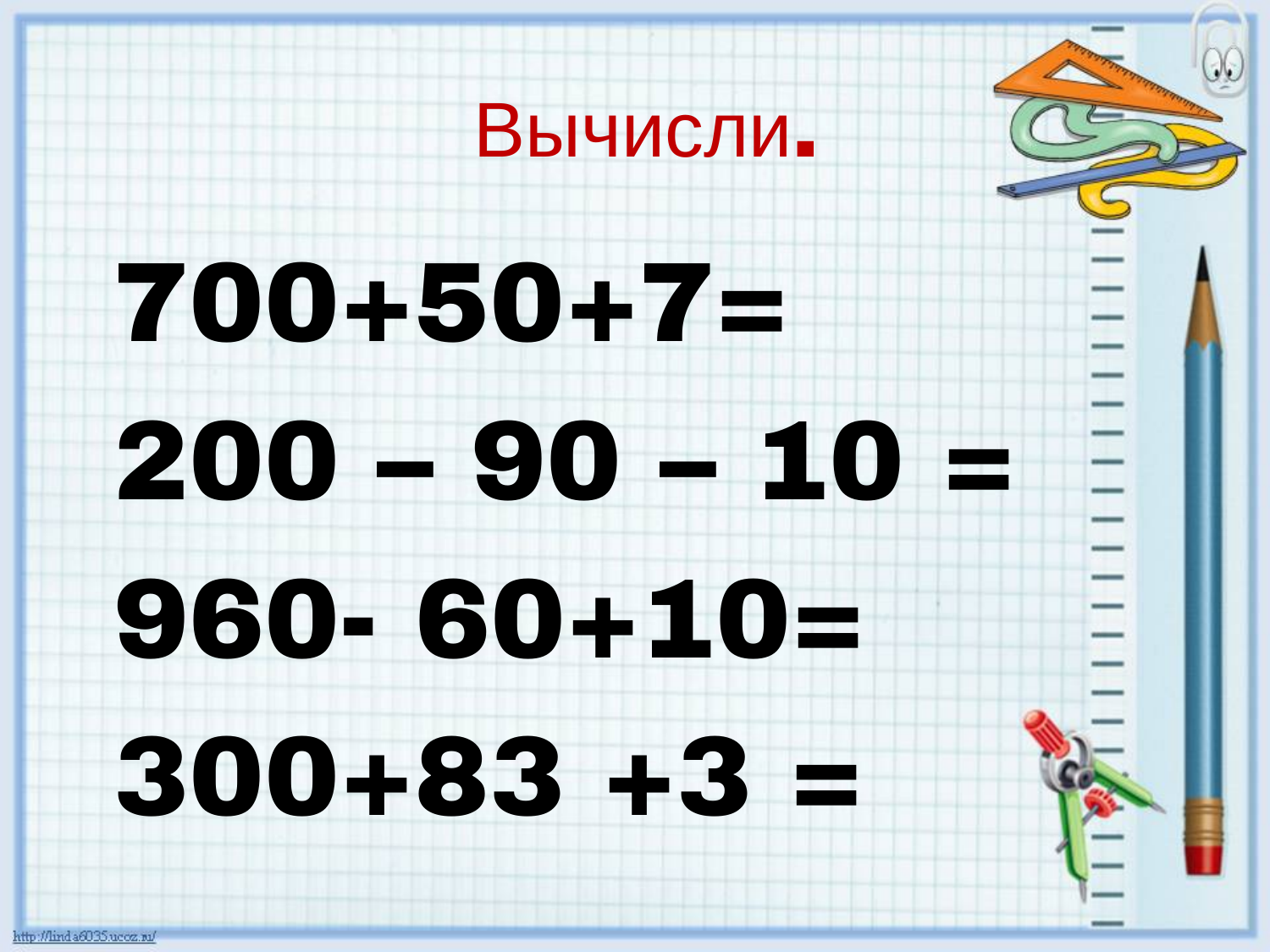

# Вычисли.
 700+50+7=
 200 – 90 – 10 =
 960- 60+10=
 300+83 +3 =